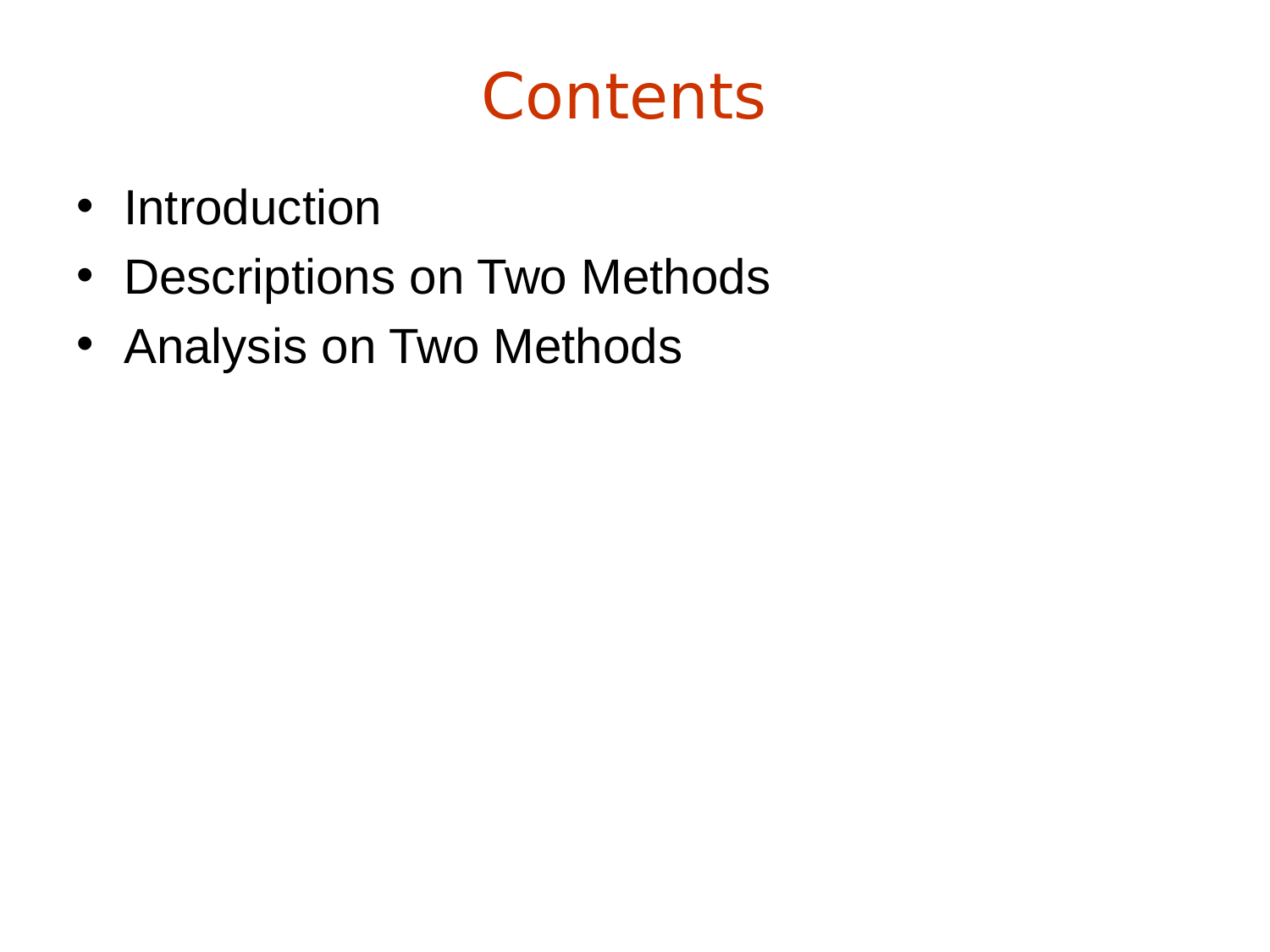

# Contents
Introduction
Descriptions on Two Methods
Analysis on Two Methods